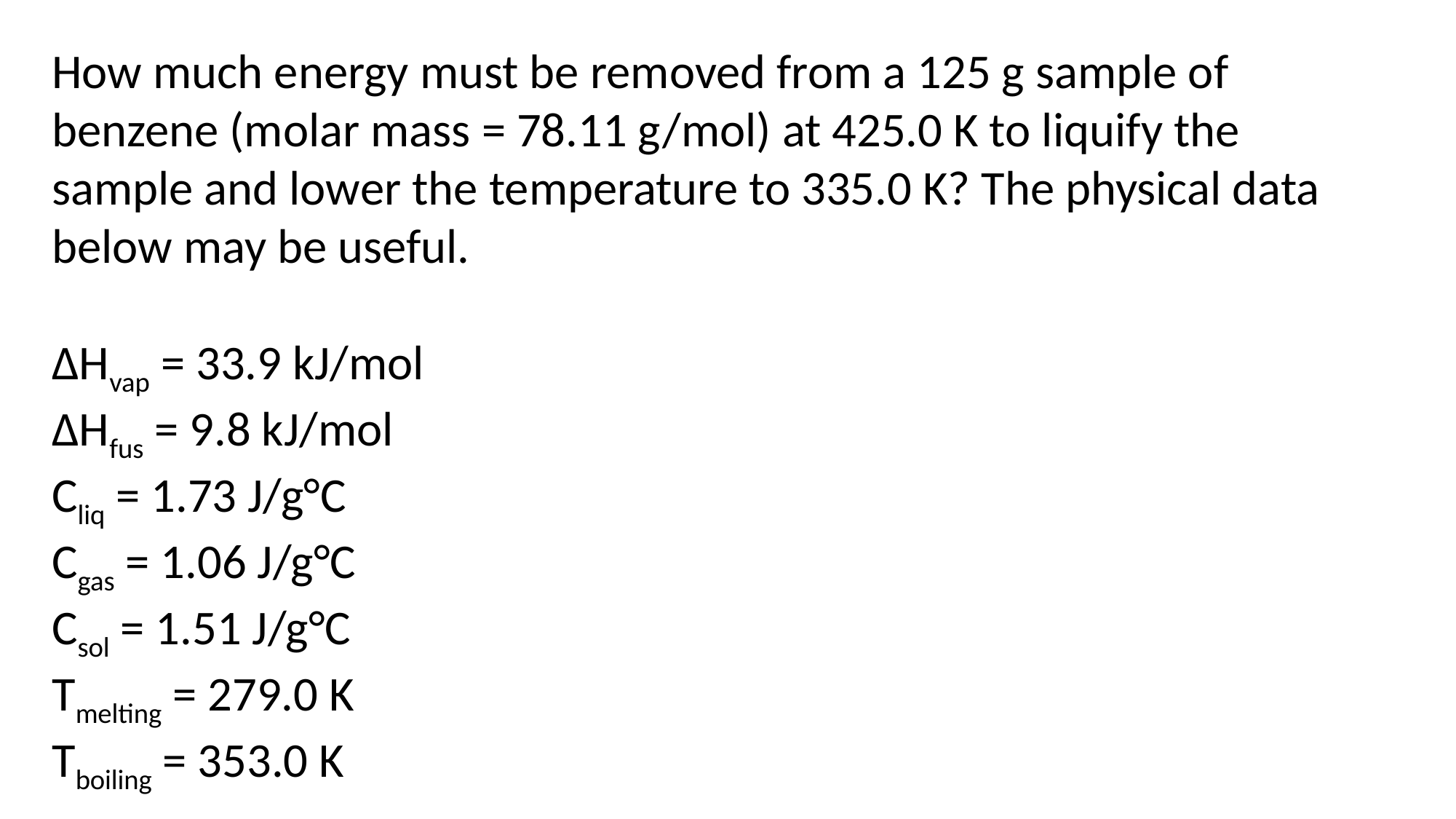

How much energy must be removed from a 125 g sample of benzene (molar mass = 78.11 g/mol) at 425.0 K to liquify the sample and lower the temperature to 335.0 K? The physical data below may be useful.

ΔHvap = 33.9 kJ/mol
ΔHfus = 9.8 kJ/mol
Cliq = 1.73 J/g°C
Cgas = 1.06 J/g°C
Csol = 1.51 J/g°C
Tmelting = 279.0 K
Tboiling = 353.0 K